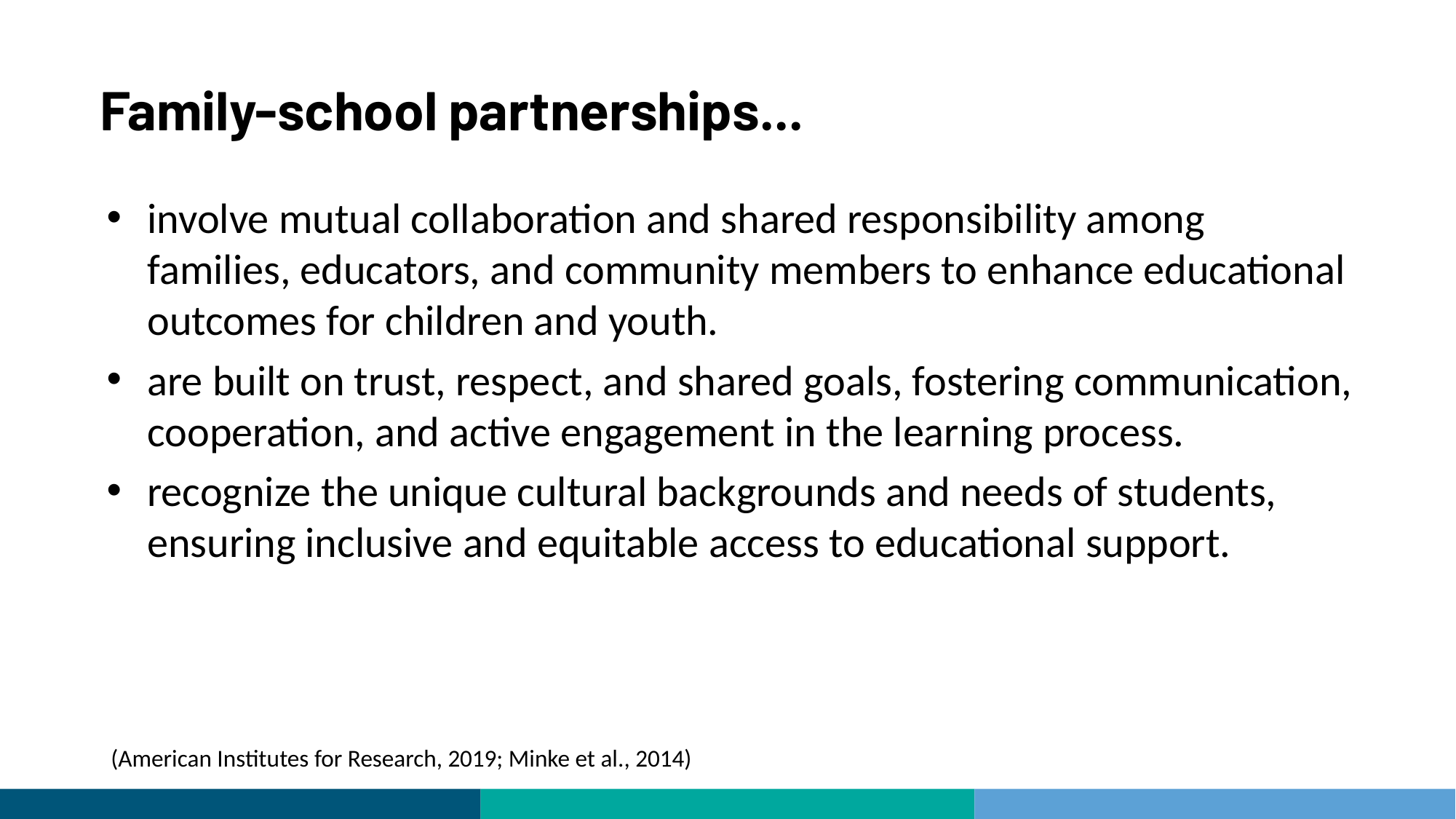

# Family-school partnerships...
involve mutual collaboration and shared responsibility among families, educators, and community members to enhance educational outcomes for children and youth.
are built on trust, respect, and shared goals, fostering communication, cooperation, and active engagement in the learning process.
recognize the unique cultural backgrounds and needs of students, ensuring inclusive and equitable access to educational support.
(American Institutes for Research, 2019; Minke et al., 2014)